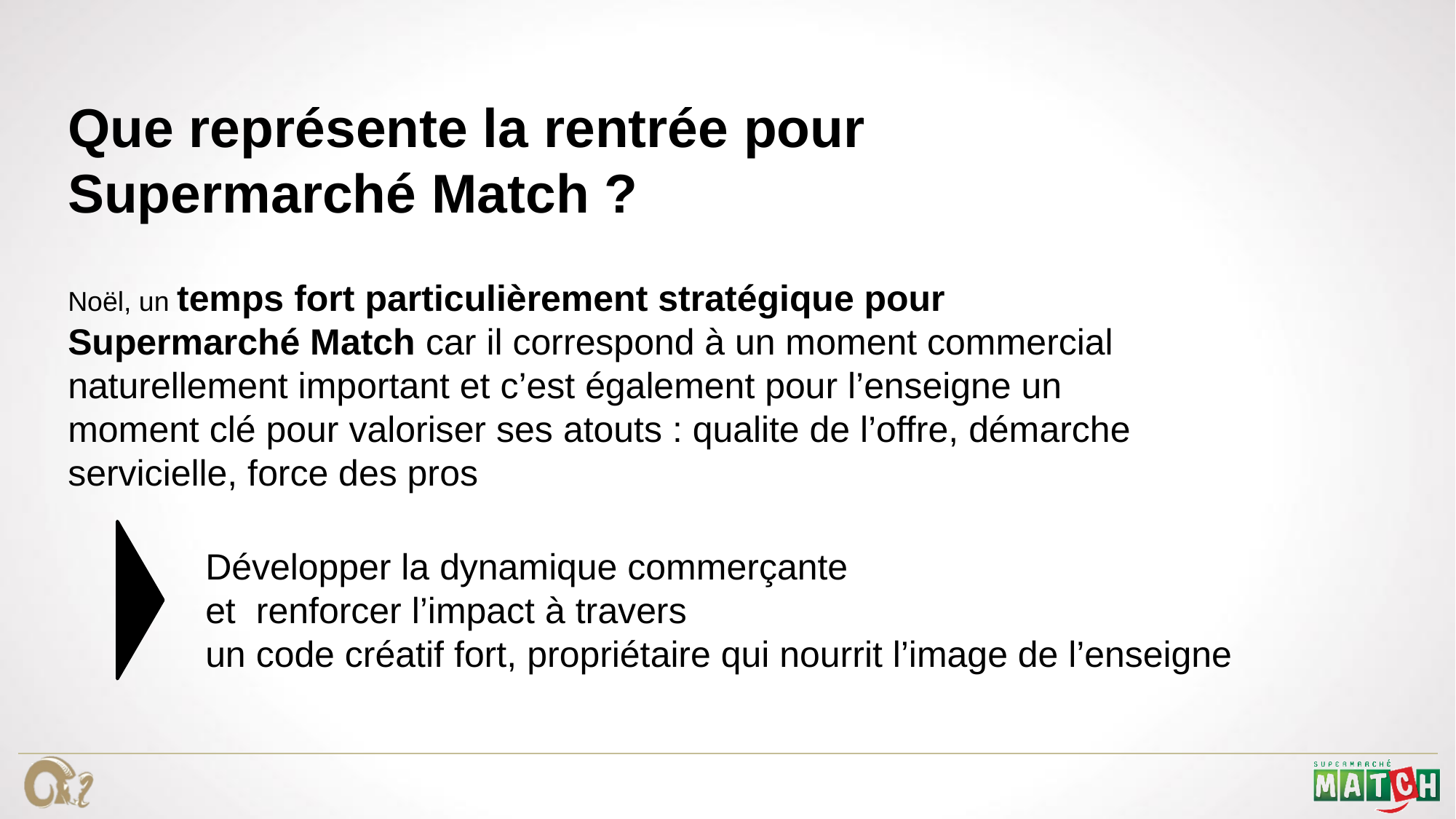

Que représente la rentrée pour Supermarché Match ?
Noël, un temps fort particulièrement stratégique pour Supermarché Match car il correspond à un moment commercial naturellement important et c’est également pour l’enseigne un moment clé pour valoriser ses atouts : qualite de l’offre, démarche servicielle, force des pros

Développer la dynamique commerçante
et  renforcer l’impact à travers
un code créatif fort, propriétaire qui nourrit l’image de l’enseigne